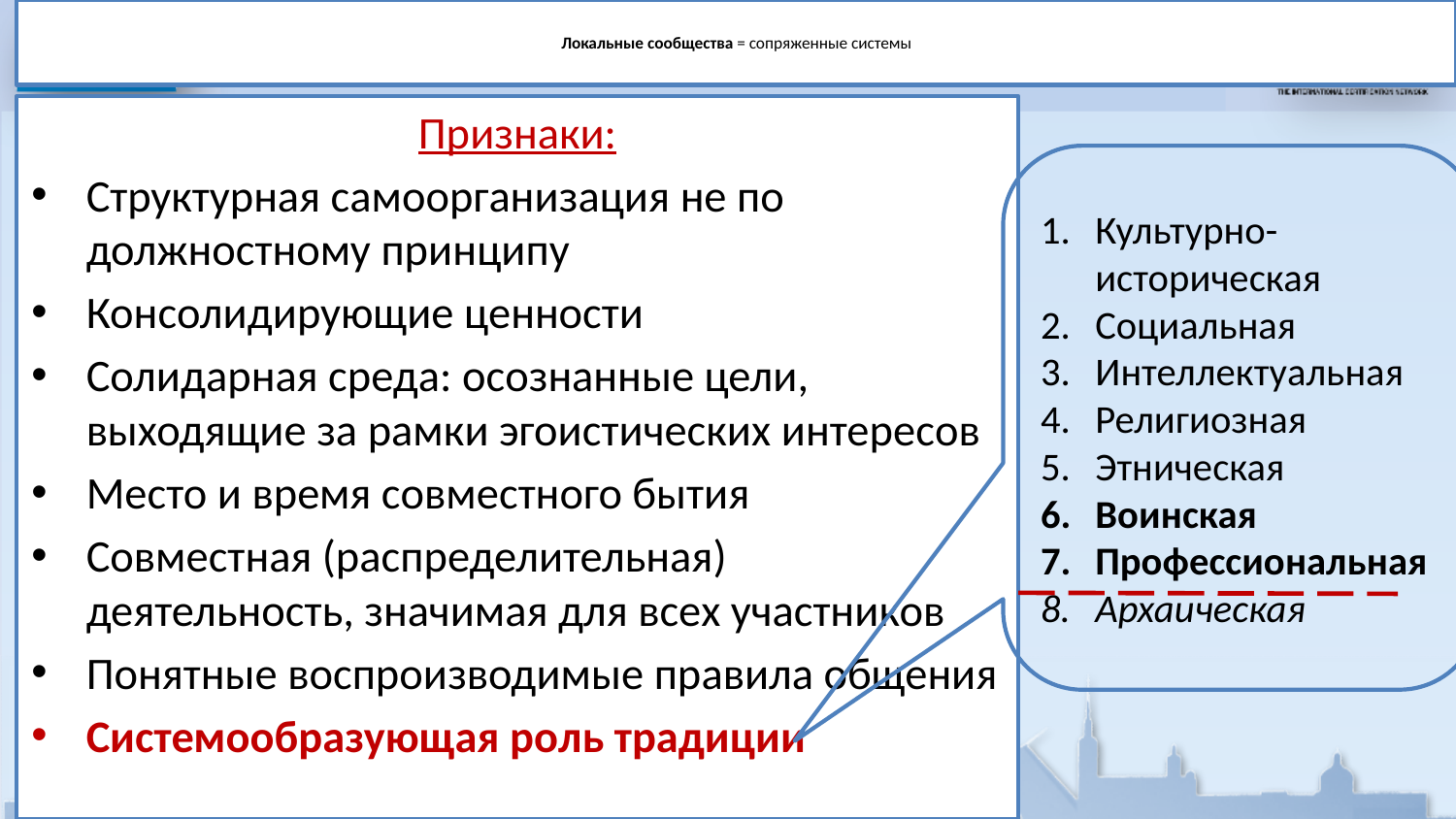

# Локальные сообщества = сопряженные системы
Признаки:
Структурная самоорганизация не по должностному принципу
Консолидирующие ценности
Солидарная среда: осознанные цели, выходящие за рамки эгоистических интересов
Место и время совместного бытия
Совместная (распределительная) деятельность, значимая для всех участников
Понятные воспроизводимые правила общения
Системообразующая роль традиции
Культурно-историческая
Социальная
Интеллектуальная
Религиозная
Этническая
Воинская
Профессиональная
Архаическая